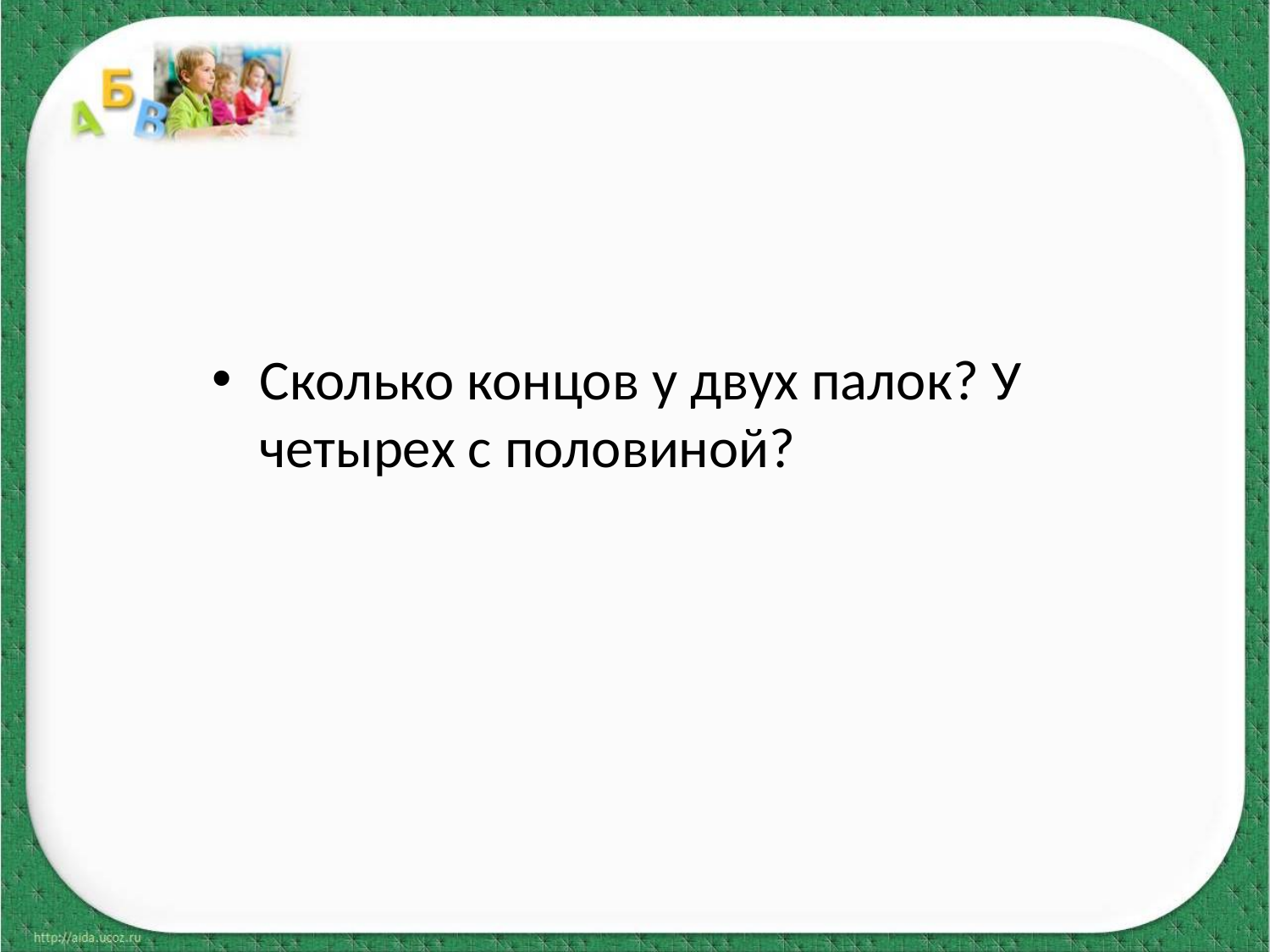

Сколько концов у двух палок? У четырех с половиной?